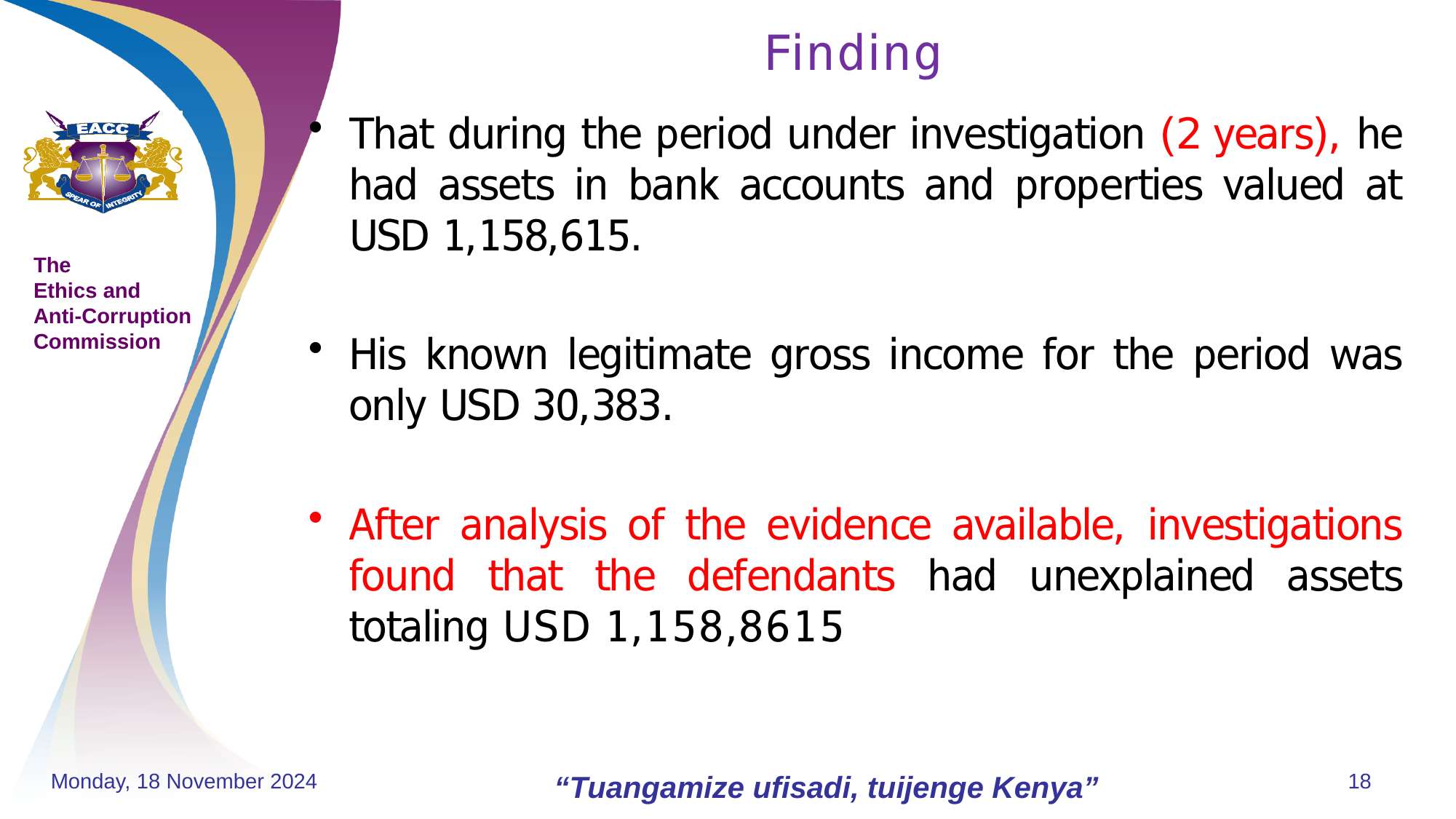

# Finding
That during the period under investigation (2 years), he had assets in bank accounts and properties valued at USD 1,158,615.

His known legitimate gross income for the period was only USD 30,383.

After analysis of the evidence available, investigations found that the defendants had unexplained assets totaling USD 1,158,8615

Monday, 18 November 2024
“Tuangamize ufisadi, tuijenge Kenya”
18